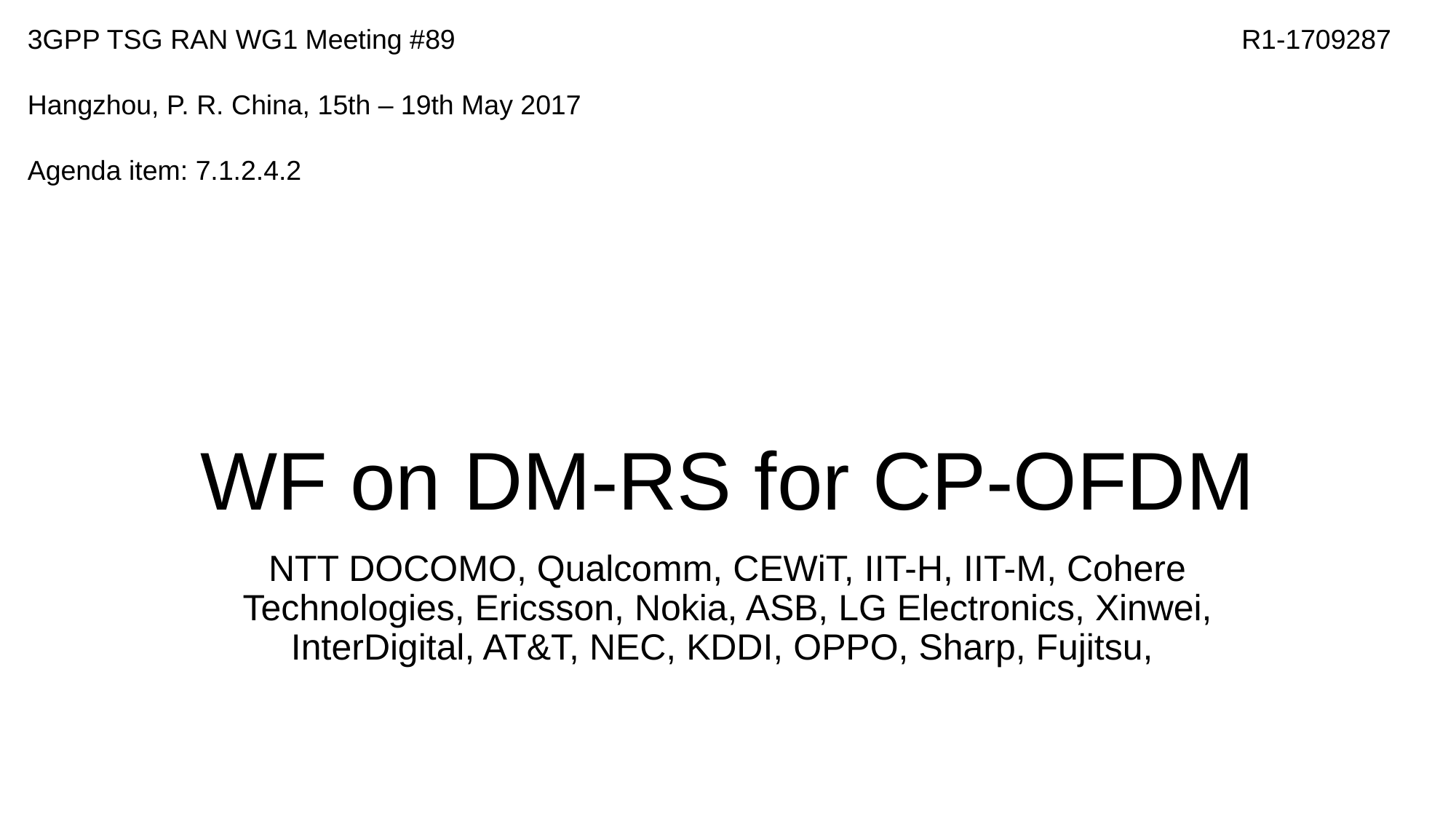

3GPP TSG RAN WG1 Meeting #89

Hangzhou, P. R. China, 15th – 19th May 2017

Agenda item: 7.1.2.4.2
R1-1709287
# WF on DM-RS for CP-OFDM
NTT DOCOMO, Qualcomm, CEWiT, IIT-H, IIT-M, Cohere Technologies, Ericsson, Nokia, ASB, LG Electronics, Xinwei, InterDigital, AT&T, NEC, KDDI, OPPO, Sharp, Fujitsu,